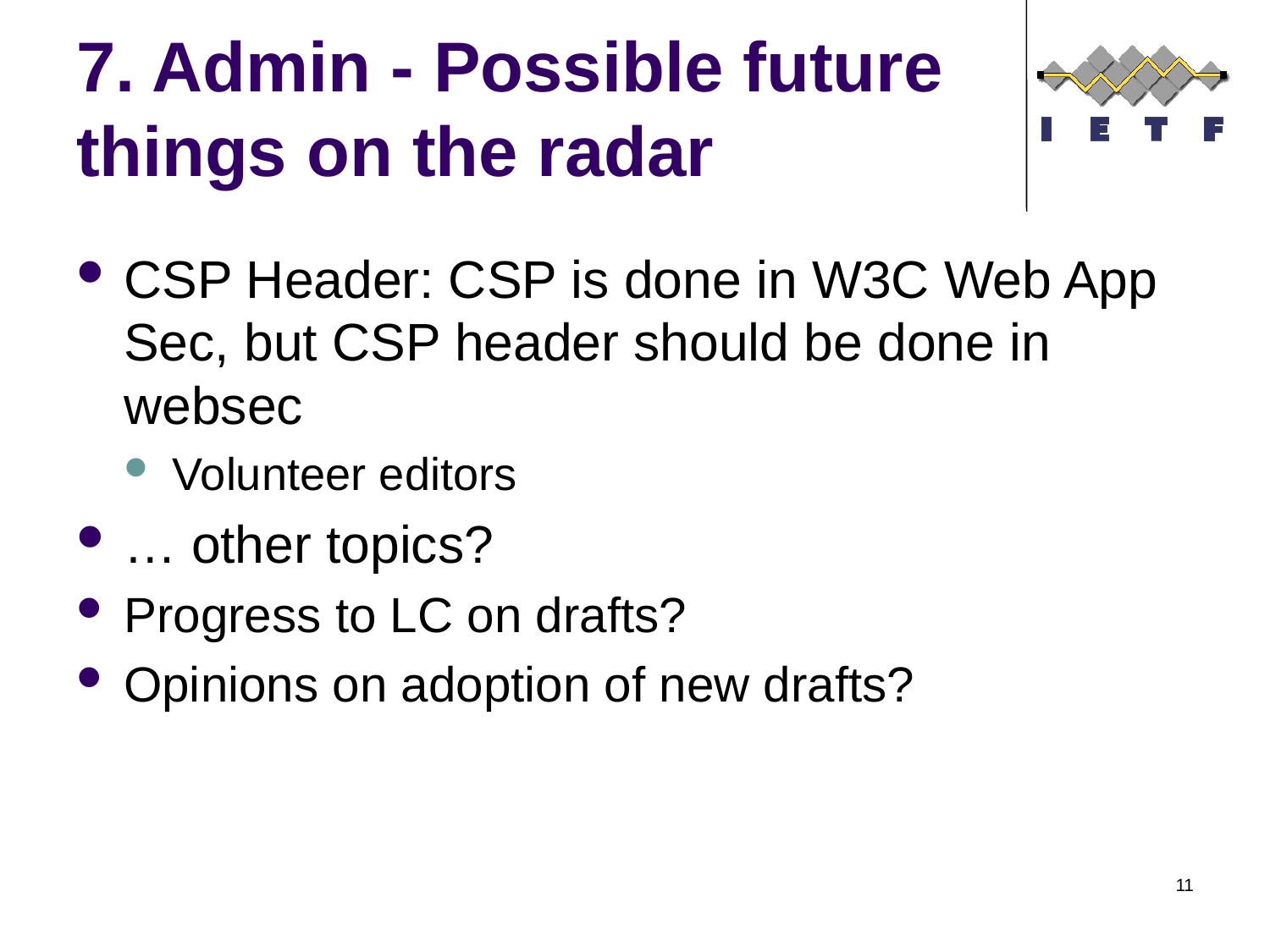

# 7. Admin - Possible future things on the radar
CSP Header: CSP is done in W3C Web App Sec, but CSP header should be done in websec
Volunteer editors
… other topics?
Progress to LC on drafts?
Opinions on adoption of new drafts?
11